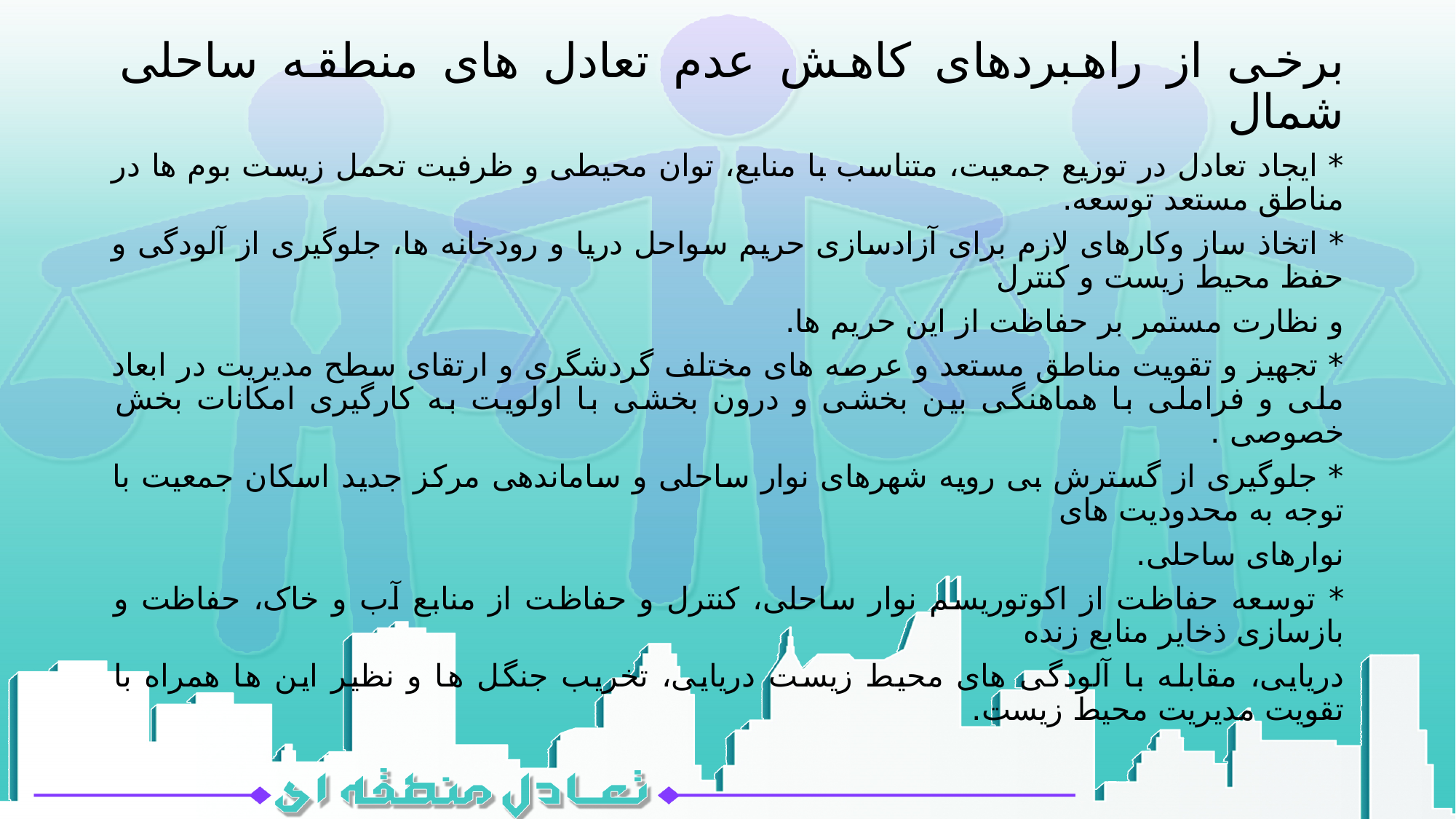

برخی از راهبردهای کاهش عدم تعادل های منطقه ساحلی شمال
* ایجاد تعادل در توزیع جمعیت، متناسب با منابع، توان محیطی و ظرفیت تحمل زیست بوم ها در مناطق مستعد توسعه.
* اتخاذ ساز وکارهای لازم برای آزادسازی حریم سواحل دریا و رودخانه ها، جلوگیری از آلودگی و حفظ محیط زیست و کنترل
و نظارت مستمر بر حفاظت از این حریم ها.
* تجهیز و تقویت مناطق مستعد و عرصه های مختلف گردشگری و ارتقای سطح مدیریت در ابعاد ملی و فراملی با هماهنگی بین بخشی و درون بخشی با اولویت به کارگیری امکانات بخش خصوصی .
* جلوگیری از گسترش بی رویه شهرهای نوار ساحلی و ساماندهی مرکز جدید اسکان جمعیت با توجه به محدودیت های
نوارهای ساحلی.
* توسعه حفاظت از اکوتوریسم نوار ساحلی، کنترل و حفاظت از منابع آب و خاک، حفاظت و بازسازی ذخایر منابع زنده
دریایی، مقابله با آلودگی های محیط زیست دریایی، تخریب جنگل ها و نظیر این ها همراه با تقویت مدیریت محیط زیست.